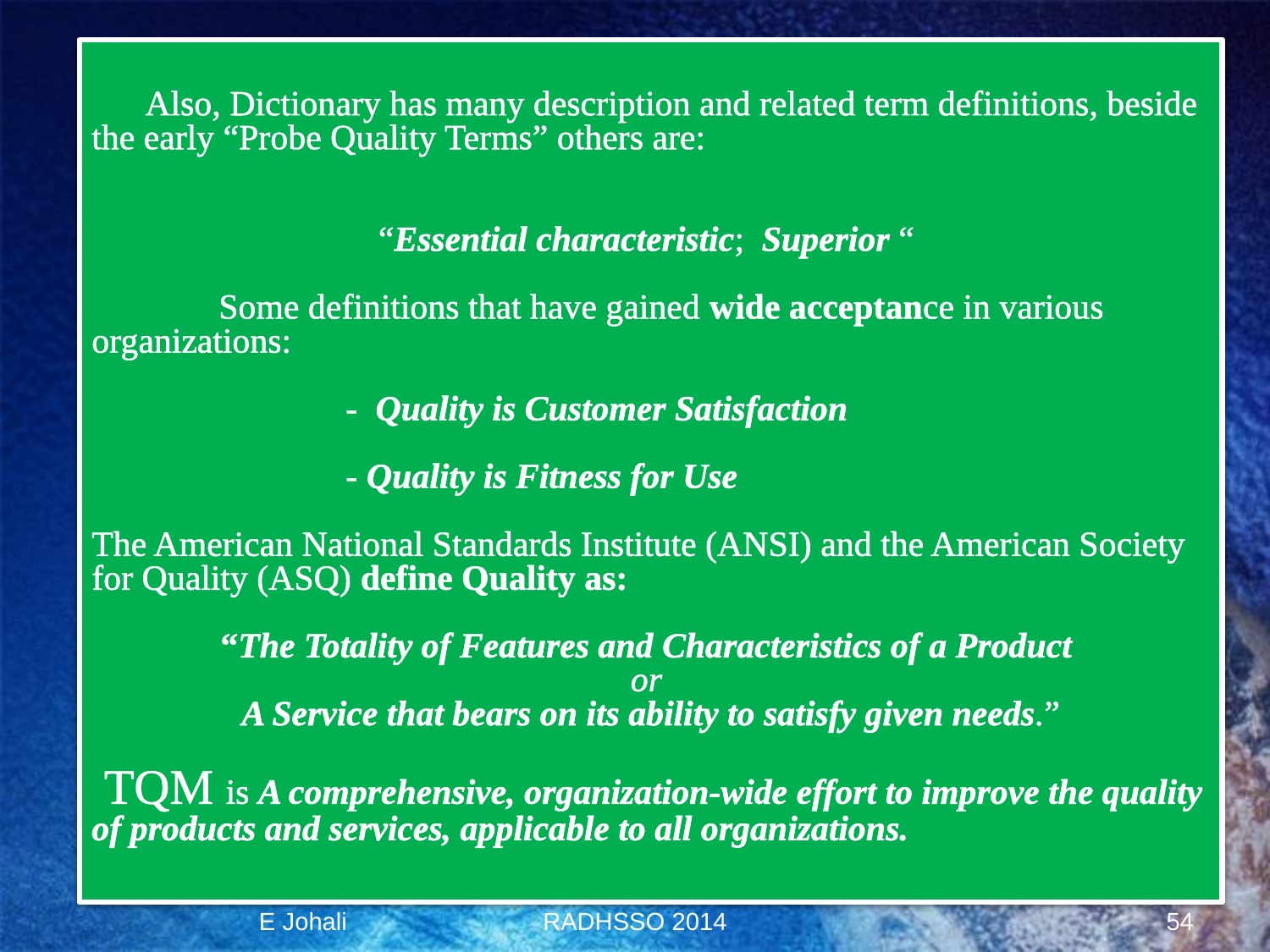

Also, Dictionary has many description and related term definitions, beside the early “Probe Quality Terms” others are:

“Essential characteristic;  Superior “

	Some definitions that have gained wide acceptance in various organizations:

		-  Quality is Customer Satisfaction

		- Quality is Fitness for Use

The American National Standards Institute (ANSI) and the American Society for Quality (ASQ) define Quality as:

“The Totality of Features and Characteristics of a Product
or
A Service that bears on its ability to satisfy given needs.”

 TQM is A comprehensive, organization-wide effort to improve the quality of products and services, applicable to all organizations.
E Johali
RADHSSO 2014
54